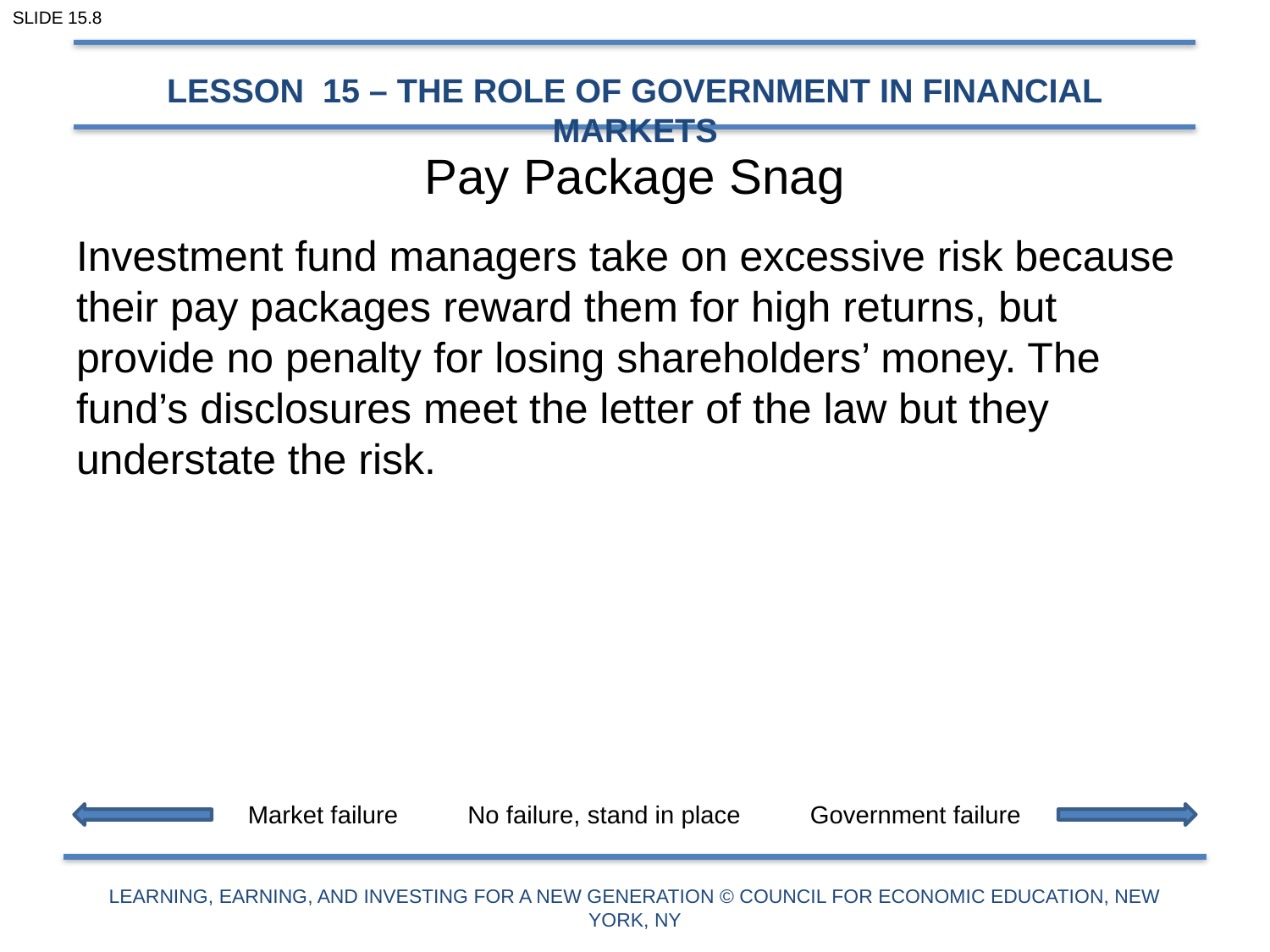

Slide 15.8
Lesson  15 – The Role of Government in Financial Markets
# Pay Package Snag
Investment fund managers take on excessive risk because their pay packages reward them for high returns, but provide no penalty for losing shareholders’ money. The fund’s disclosures meet the letter of the law but they understate the risk.
Market failure          No failure, stand in place          Government failure